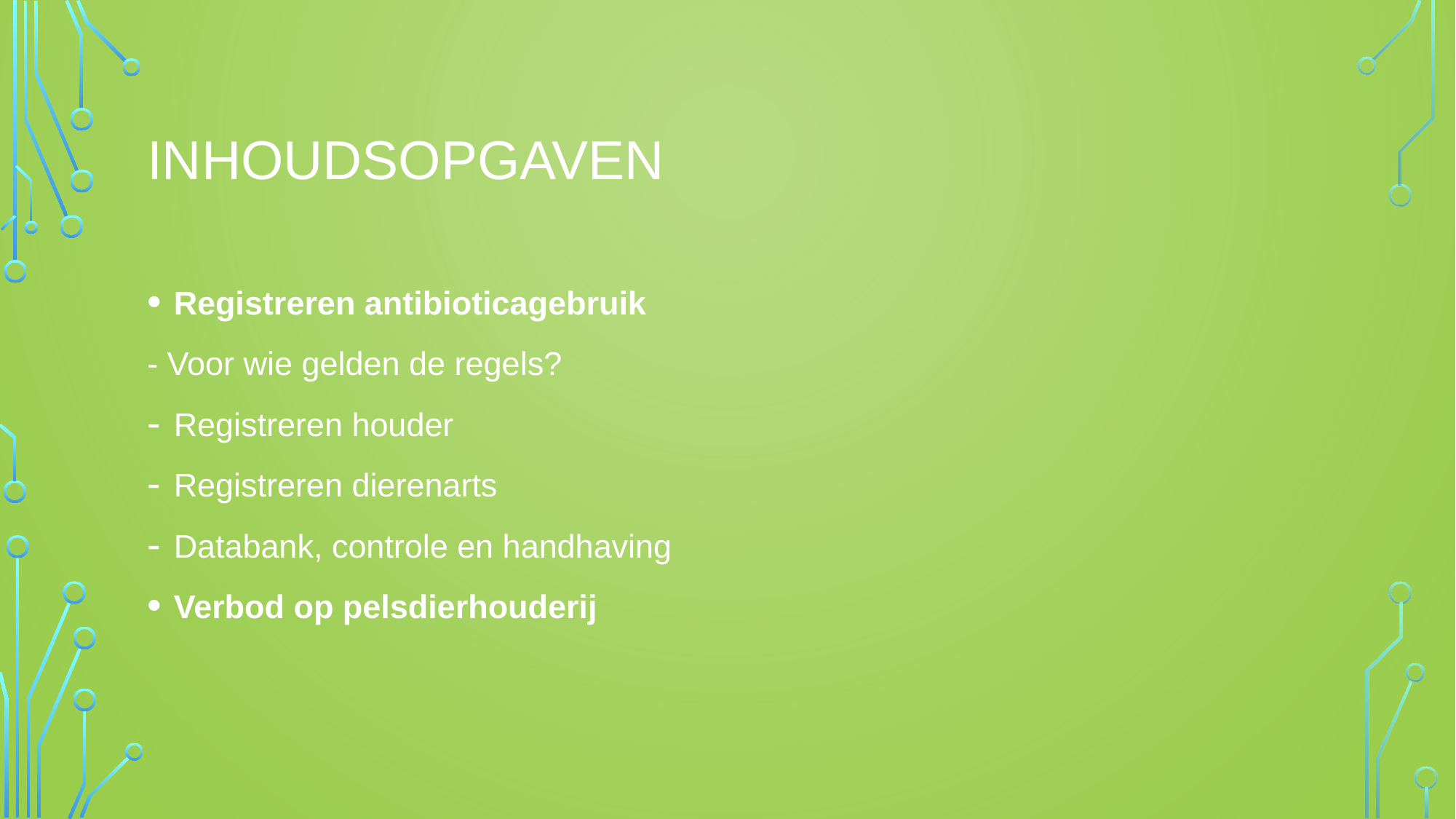

# Inhoudsopgaven
Registreren antibioticagebruik
- Voor wie gelden de regels?
Registreren houder
Registreren dierenarts
Databank, controle en handhaving
Verbod op pelsdierhouderij